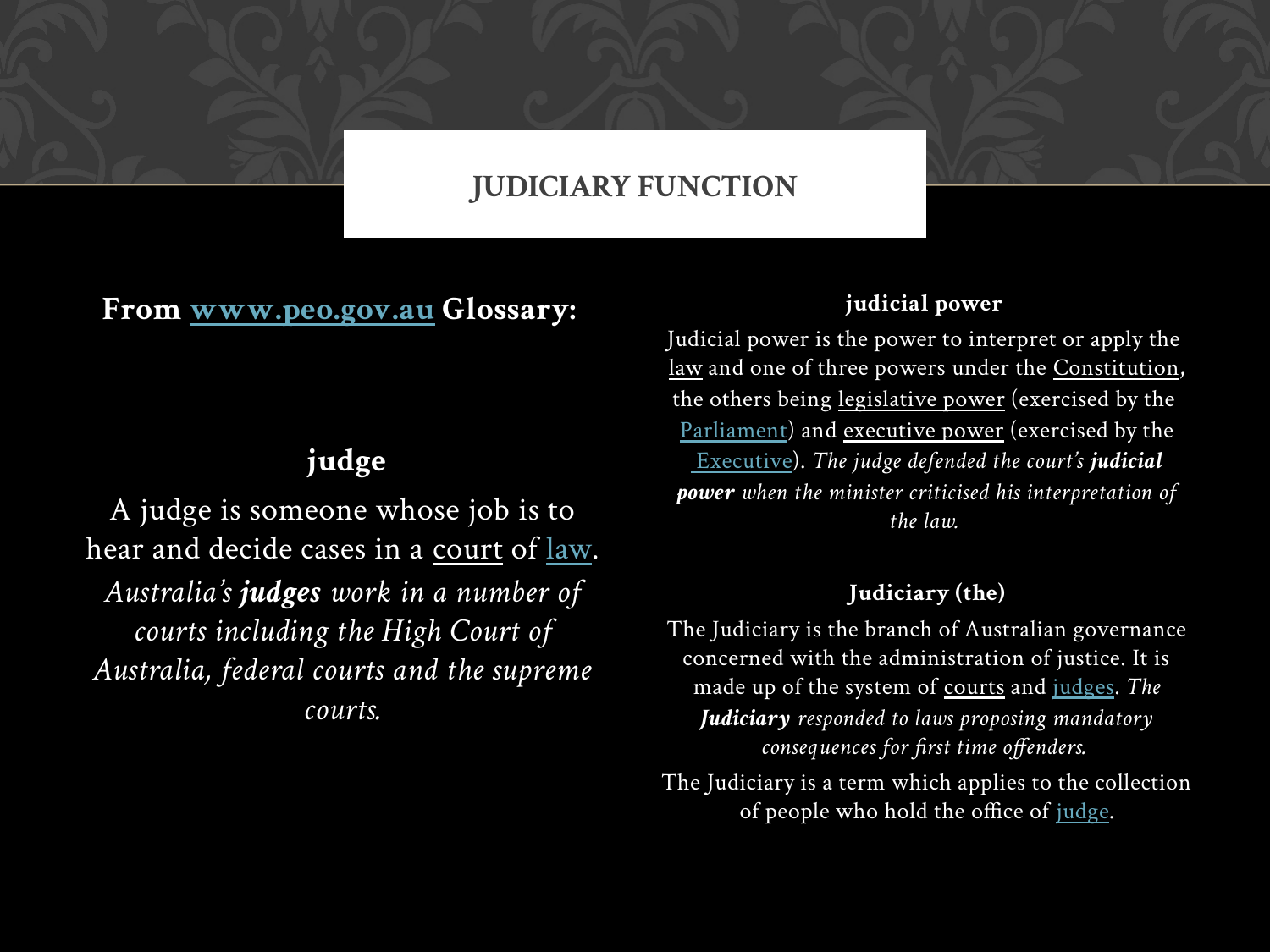

# Judiciary function
From www.peo.gov.au Glossary:

 judge
A judge is someone whose job is to hear and decide cases in a court of law. Australia’s judges work in a number of courts including the High Court of Australia, federal courts and the supreme courts.

judicial power
Judicial power is the power to interpret or apply the law and one of three powers under the Constitution, the others being legislative power (exercised by the Parliament) and executive power (exercised by the Executive). The judge defended the court’s judicial power when the minister criticised his interpretation of the law.

Judiciary (the)
The Judiciary is the branch of Australian governance concerned with the administration of justice. It is made up of the system of courts and judges. The Judiciary responded to laws proposing mandatory consequences for first time offenders.
The Judiciary is a term which applies to the collection of people who hold the office of judge.